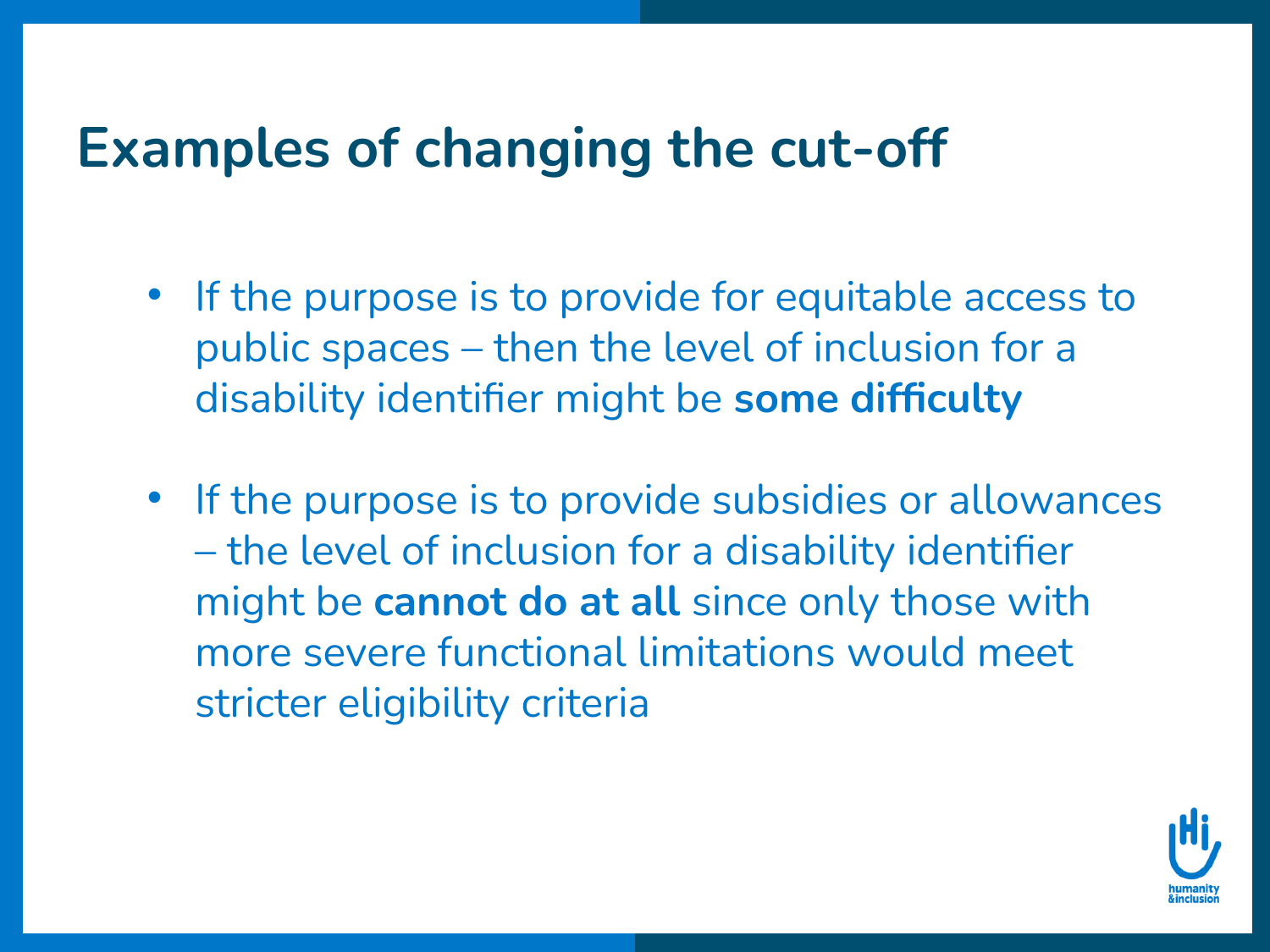

# Examples of changing the cut-off
If the purpose is to provide for equitable access to public spaces – then the level of inclusion for a disability identifier might be some difficulty

If the purpose is to provide subsidies or allowances – the level of inclusion for a disability identifier might be cannot do at all since only those with more severe functional limitations would meet stricter eligibility criteria